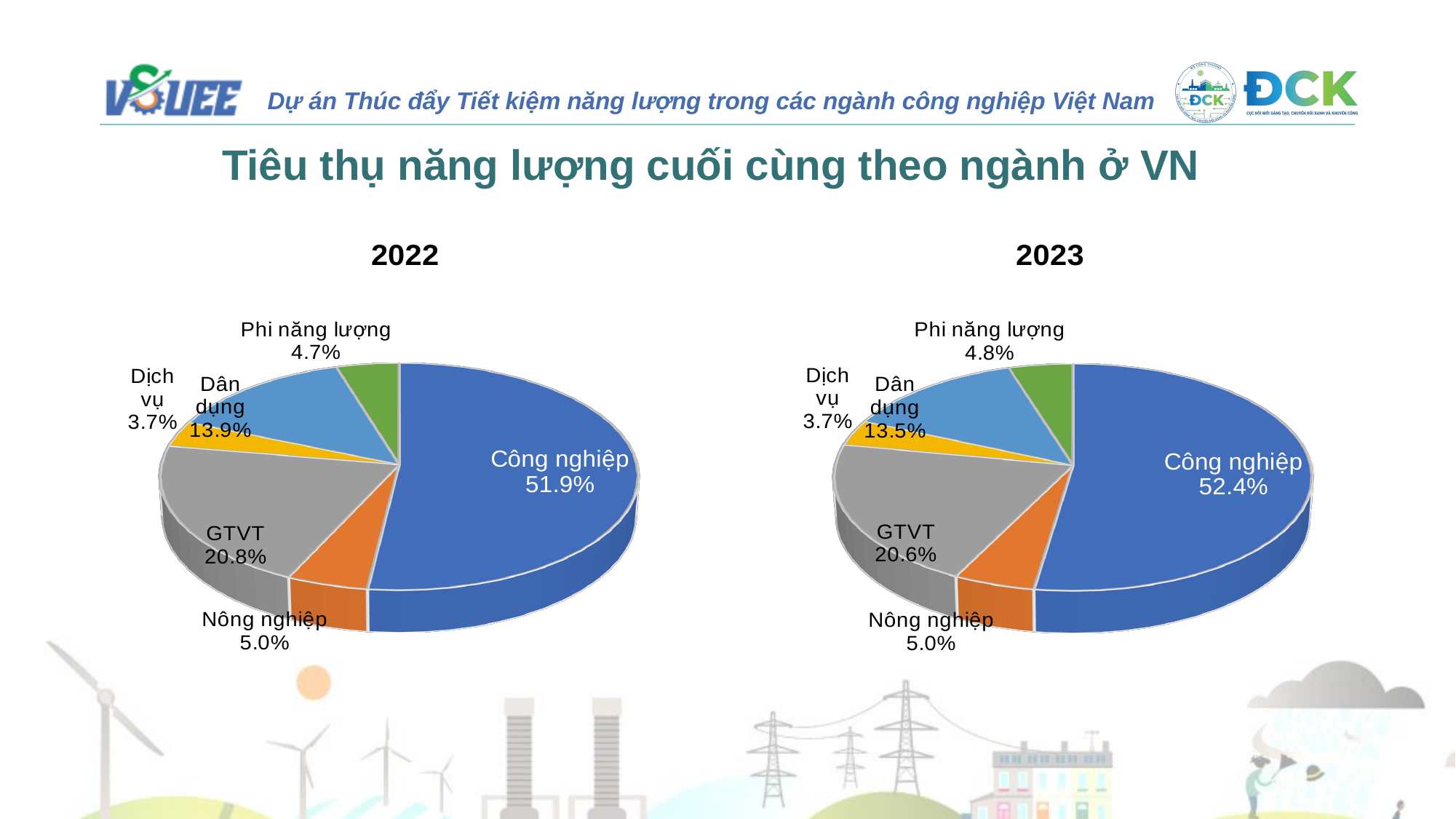

6
Tiêu thụ năng lượng cuối cùng theo ngành ở VN

[unsupported chart]

[unsupported chart]